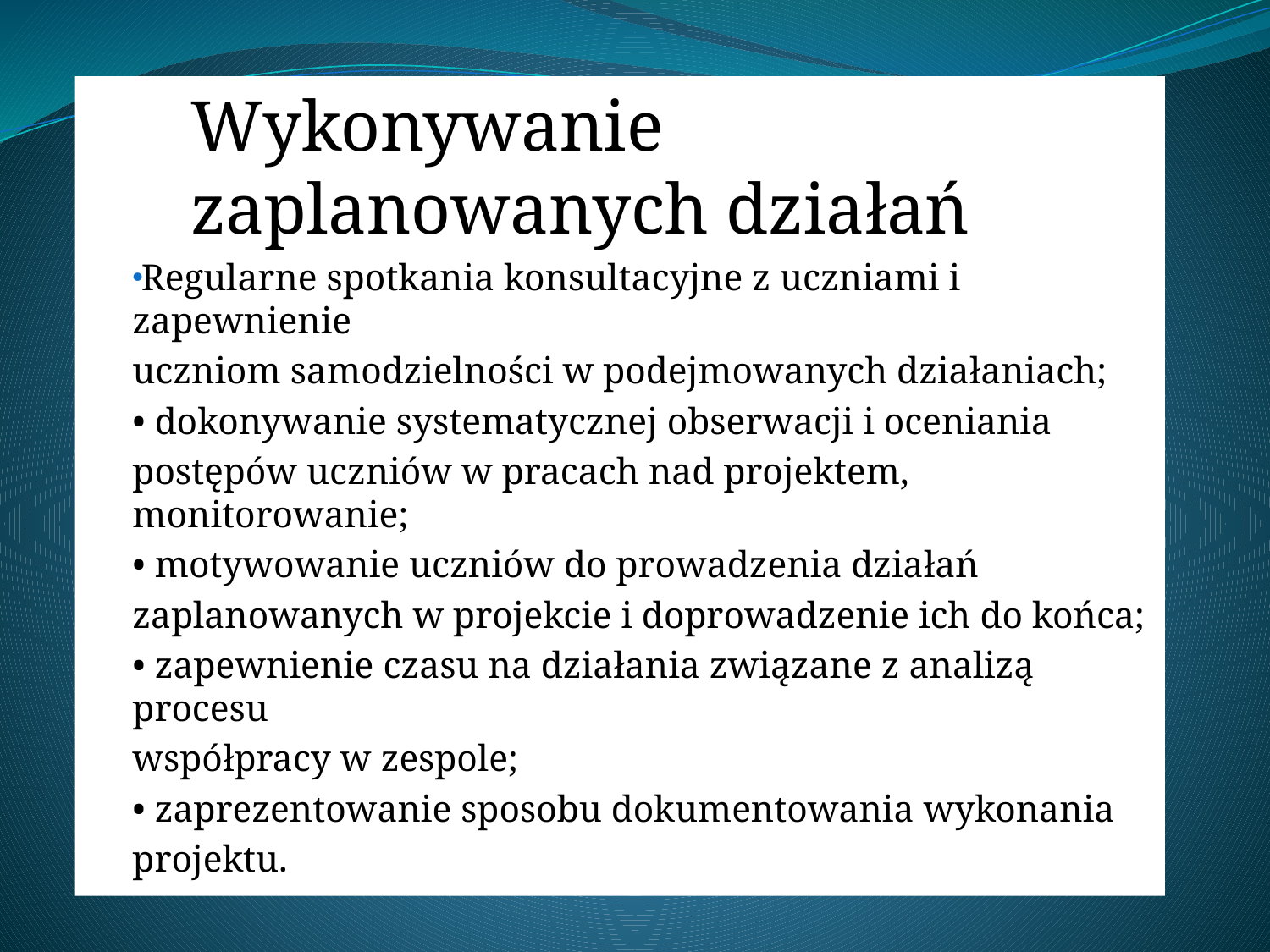

Wykonywanie zaplanowanych działań
Regularne spotkania konsultacyjne z uczniami i zapewnienie
uczniom samodzielności w podejmowanych działaniach;
• dokonywanie systematycznej obserwacji i oceniania
postępów uczniów w pracach nad projektem, monitorowanie;
• motywowanie uczniów do prowadzenia działań
zaplanowanych w projekcie i doprowadzenie ich do końca;
• zapewnienie czasu na działania związane z analizą procesu
współpracy w zespole;
• zaprezentowanie sposobu dokumentowania wykonania
projektu.